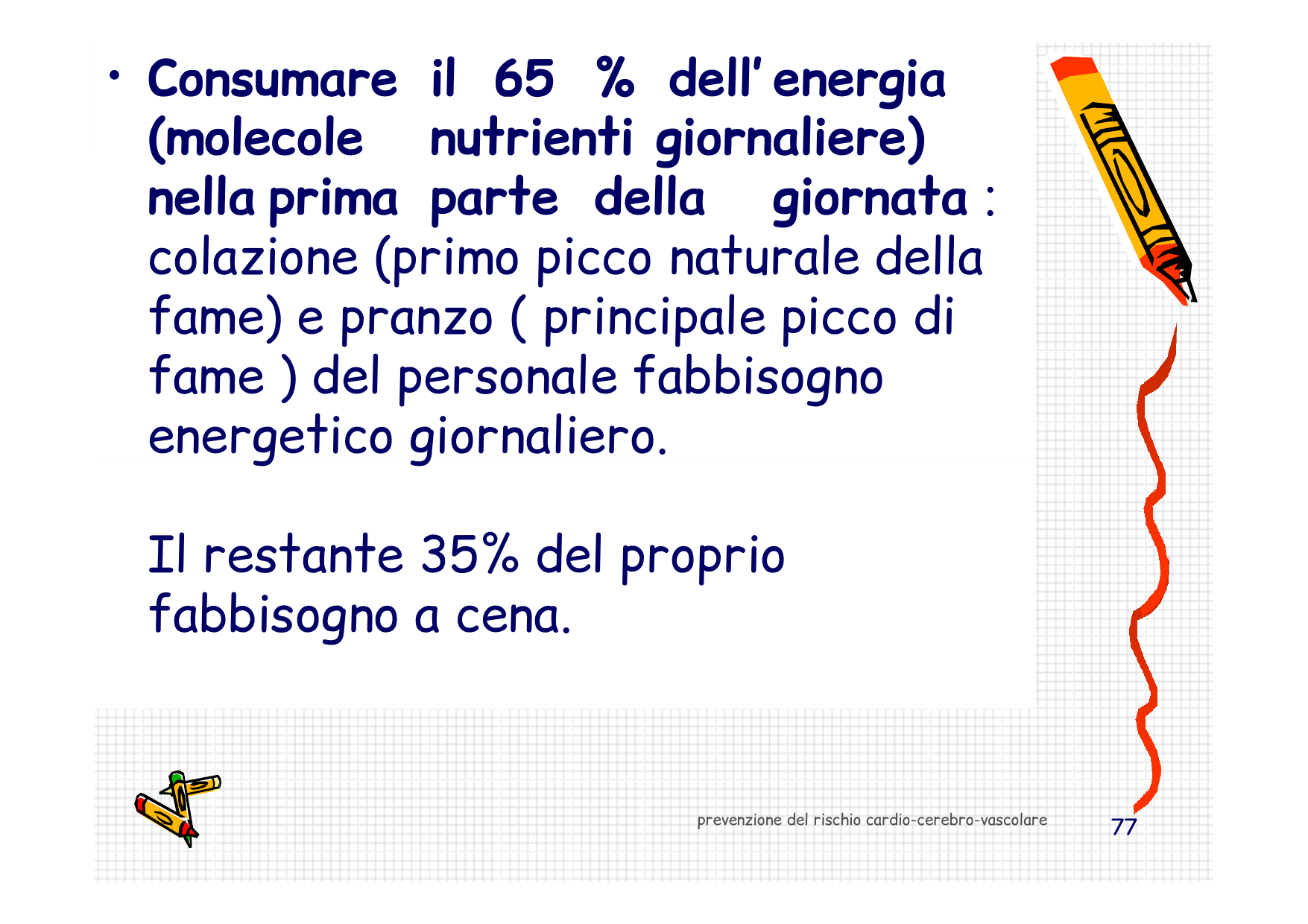

Consumare	il		65	%	 dell’	energia (molecole	nutrienti	giornaliere)	nella prima	parte	della	giornata : colazione (primo picco naturale della fame) e pranzo ( principale picco di fame ) del personale fabbisogno energetico giornaliero.

Il restante 35% del proprio fabbisogno a cena.

Provincia Milano 1

prevenzione del rischio cardio-cerebro-vascolare

77